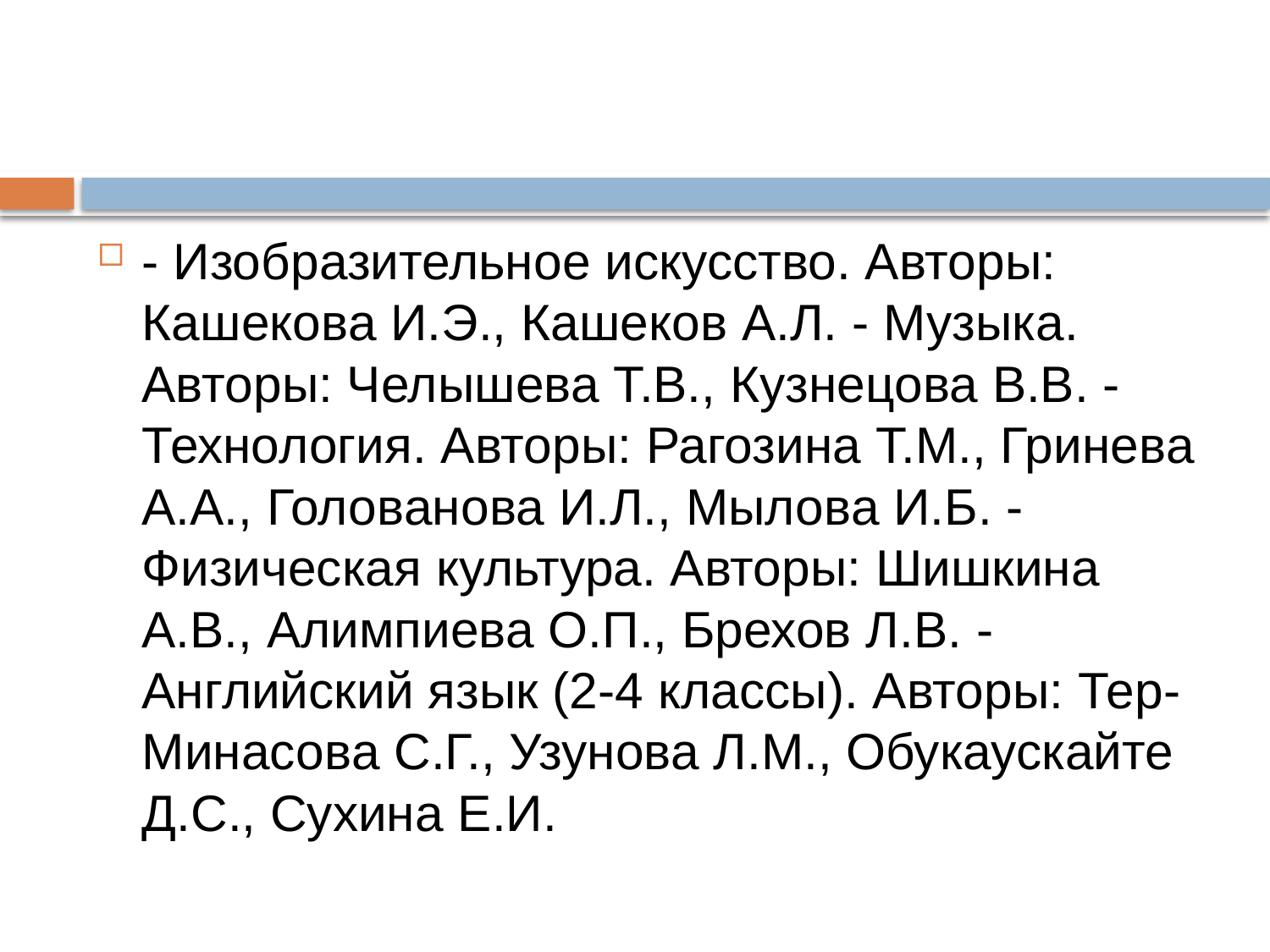

#
- Изобразительное искусство. Авторы: Кашекова И.Э., Кашеков А.Л. - Музыка. Авторы: Челышева Т.В., Кузнецова В.В. - Технология. Авторы: Рагозина Т.М., Гринева А.А., Голованова И.Л., Мылова И.Б. - Физическая культура. Авторы: Шишкина А.В., Алимпиева О.П., Брехов Л.В. - Английский язык (2-4 классы). Авторы: Тер-Минасова С.Г., Узунова Л.М., Обукаускайте Д.С., Сухина Е.И.